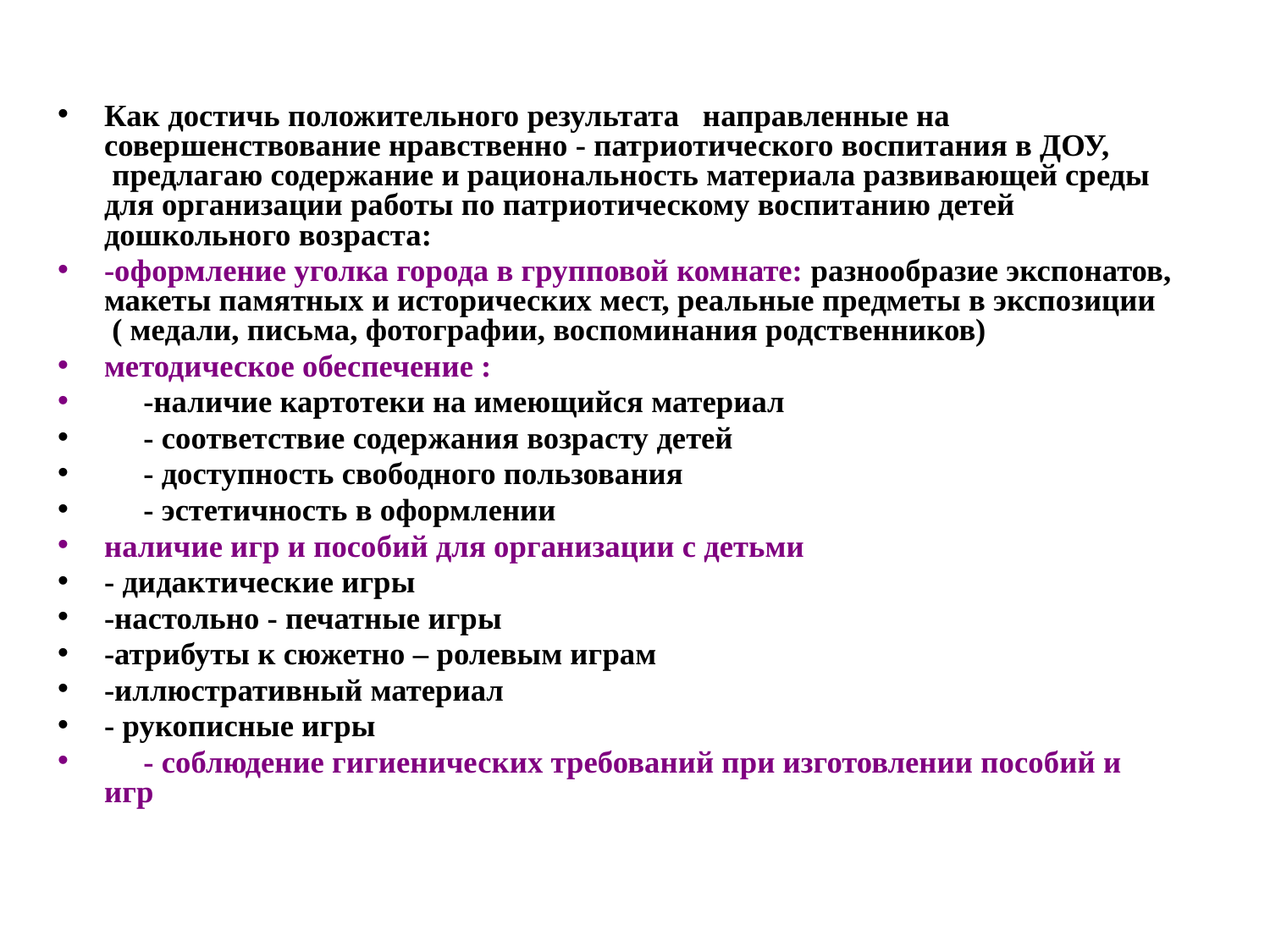

Как достичь положительного результата   направленные на совершенствование нравственно - патриотического воспитания в ДОУ,  предлагаю содержание и рациональность материала развивающей среды для организации работы по патриотическому воспитанию детей дошкольного возраста:
-оформление уголка города в групповой комнате: разнообразие экспонатов, макеты памятных и исторических мест, реальные предметы в экспозиции    ( медали, письма, фотографии, воспоминания родственников)
методическое обеспечение :
     -наличие картотеки на имеющийся материал
     - соответствие содержания возрасту детей
     - доступность свободного пользования
     - эстетичность в оформлении
наличие игр и пособий для организации с детьми
- дидактические игры
-настольно - печатные игры
-атрибуты к сюжетно – ролевым играм
-иллюстративный материал
- рукописные игры
     - соблюдение гигиенических требований при изготовлении пособий и игр